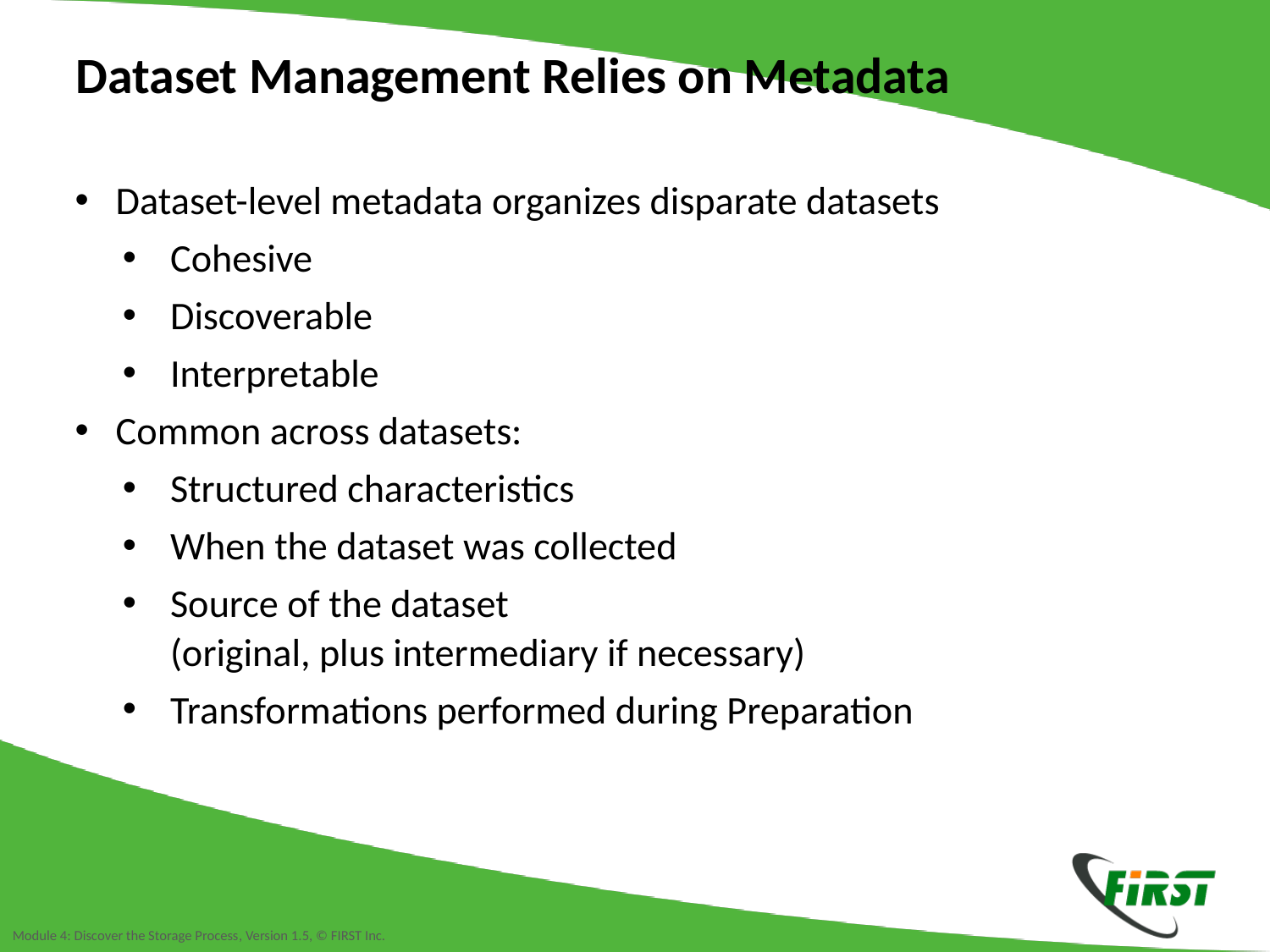

Dataset Management Relies on Metadata
Dataset-level metadata organizes disparate datasets
Cohesive
Discoverable
Interpretable
Common across datasets:
Structured characteristics
When the dataset was collected
Source of the dataset
(original, plus intermediary if necessary)
Transformations performed during Preparation